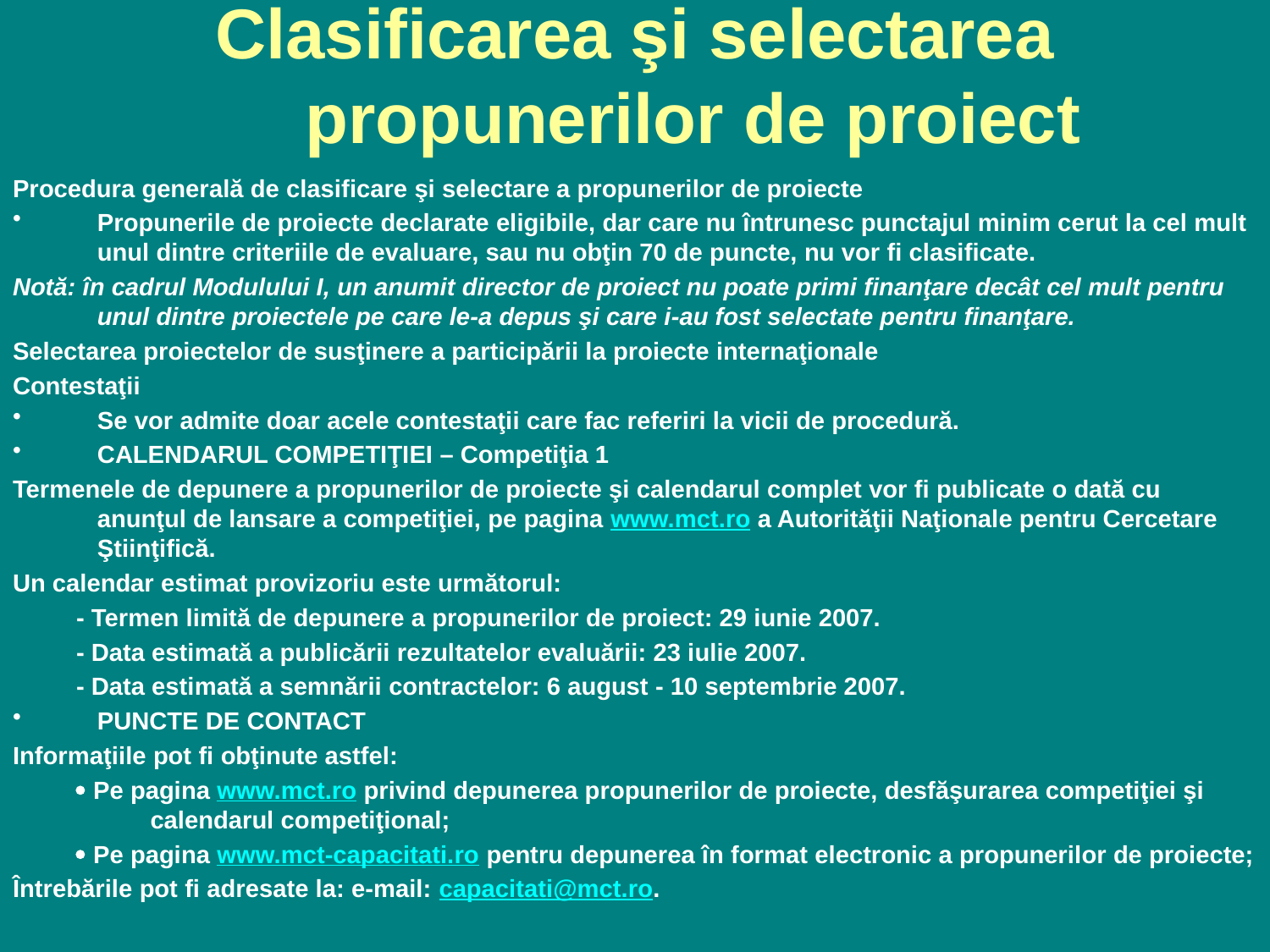

# Clasificarea şi selectarea propunerilor de proiect
Procedura generală de clasificare şi selectare a propunerilor de proiecte
Propunerile de proiecte declarate eligibile, dar care nu întrunesc punctajul minim cerut la cel mult unul dintre criteriile de evaluare, sau nu obţin 70 de puncte, nu vor fi clasificate.
Notă: în cadrul Modulului I, un anumit director de proiect nu poate primi finanţare decât cel mult pentru unul dintre proiectele pe care le-a depus şi care i-au fost selectate pentru finanţare.
Selectarea proiectelor de susţinere a participării la proiecte internaţionale
Contestaţii
Se vor admite doar acele contestaţii care fac referiri la vicii de procedură.
CALENDARUL COMPETIŢIEI – Competiţia 1
Termenele de depunere a propunerilor de proiecte şi calendarul complet vor fi publicate o dată cu anunţul de lansare a competiţiei, pe pagina www.mct.ro a Autorităţii Naţionale pentru Cercetare Ştiinţifică.
Un calendar estimat provizoriu este următorul:
- Termen limită de depunere a propunerilor de proiect: 29 iunie 2007.
- Data estimată a publicării rezultatelor evaluării: 23 iulie 2007.
- Data estimată a semnării contractelor: 6 august - 10 septembrie 2007.
PUNCTE DE CONTACT
Informaţiile pot fi obţinute astfel:
• Pe pagina www.mct.ro privind depunerea propunerilor de proiecte, desfăşurarea competiţiei şi calendarul competiţional;
• Pe pagina www.mct-capacitati.ro pentru depunerea în format electronic a propunerilor de proiecte;
Întrebările pot fi adresate la: e-mail: capacitati@mct.ro.